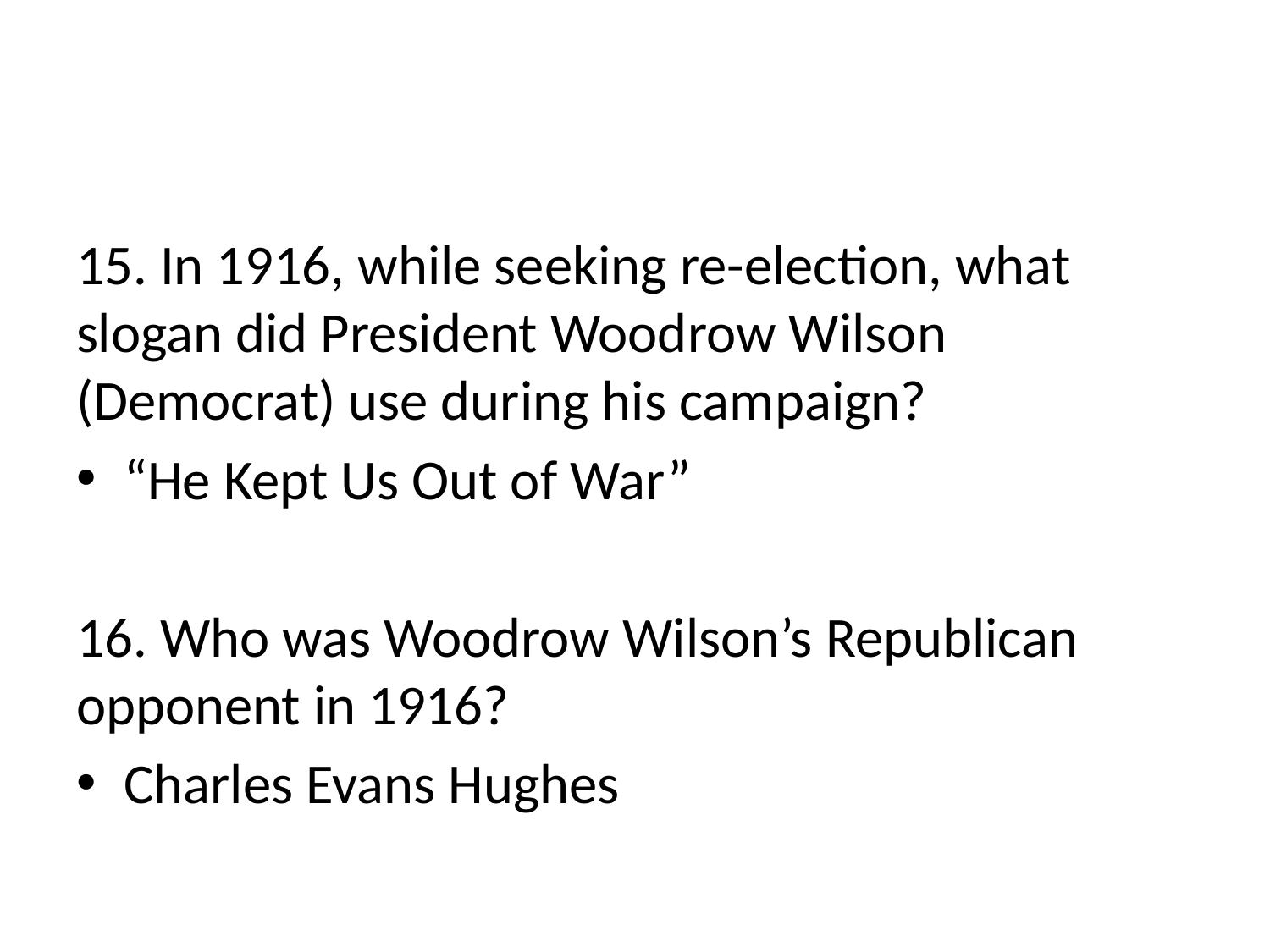

#
15. In 1916, while seeking re-election, what slogan did President Woodrow Wilson (Democrat) use during his campaign?
“He Kept Us Out of War”

16. Who was Woodrow Wilson’s Republican opponent in 1916?
Charles Evans Hughes